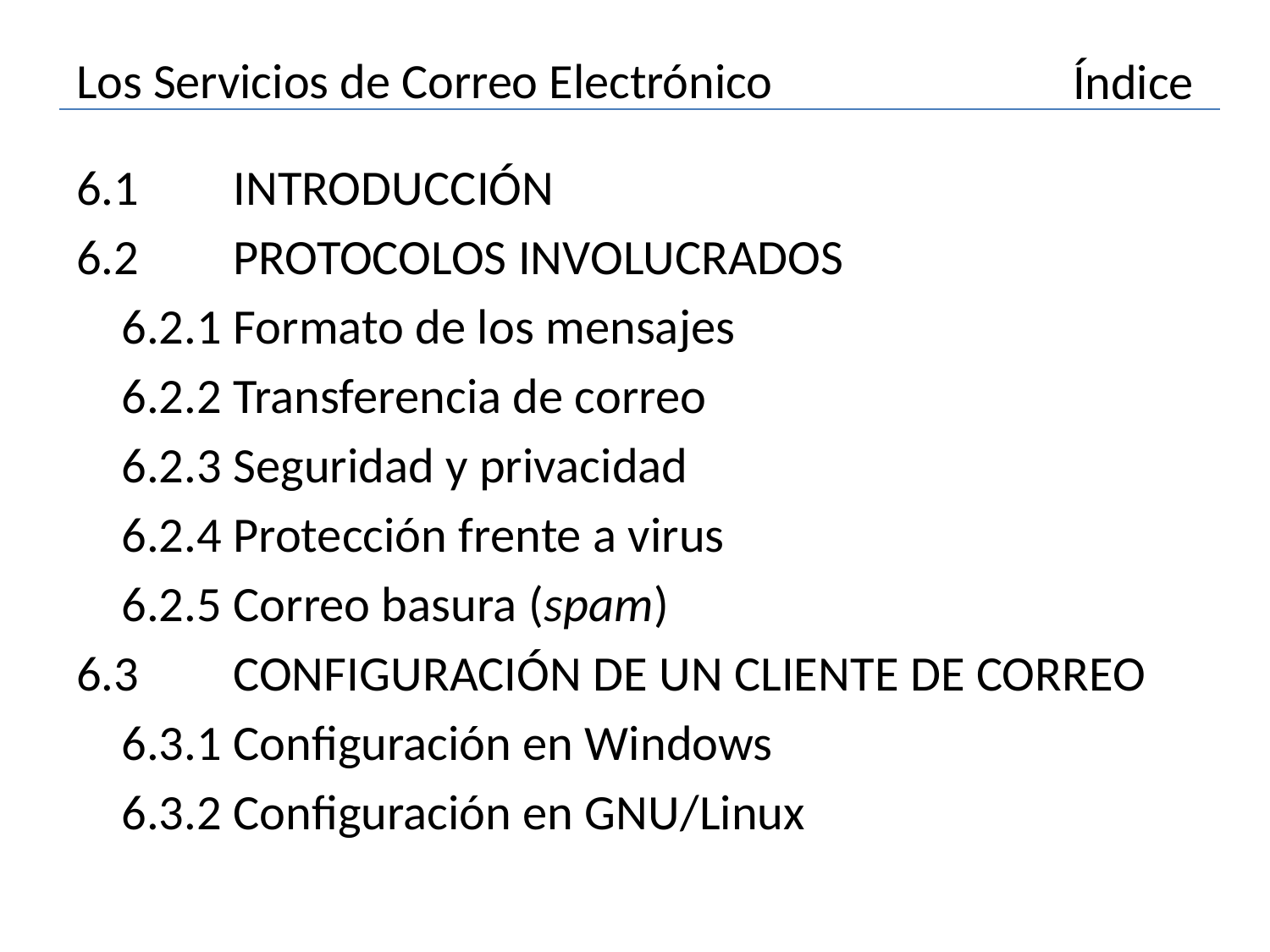

# Los Servicios de Correo Electrónico
Índice
6.1	INTRODUCCIÓN
6.2	PROTOCOLOS INVOLUCRADOS
	6.2.1	Formato de los mensajes
	6.2.2	Transferencia de correo
	6.2.3	Seguridad y privacidad
	6.2.4	Protección frente a virus
	6.2.5	Correo basura (spam)
6.3	CONFIGURACIÓN DE UN CLIENTE DE CORREO
	6.3.1	Configuración en Windows
	6.3.2	Configuración en GNU/Linux